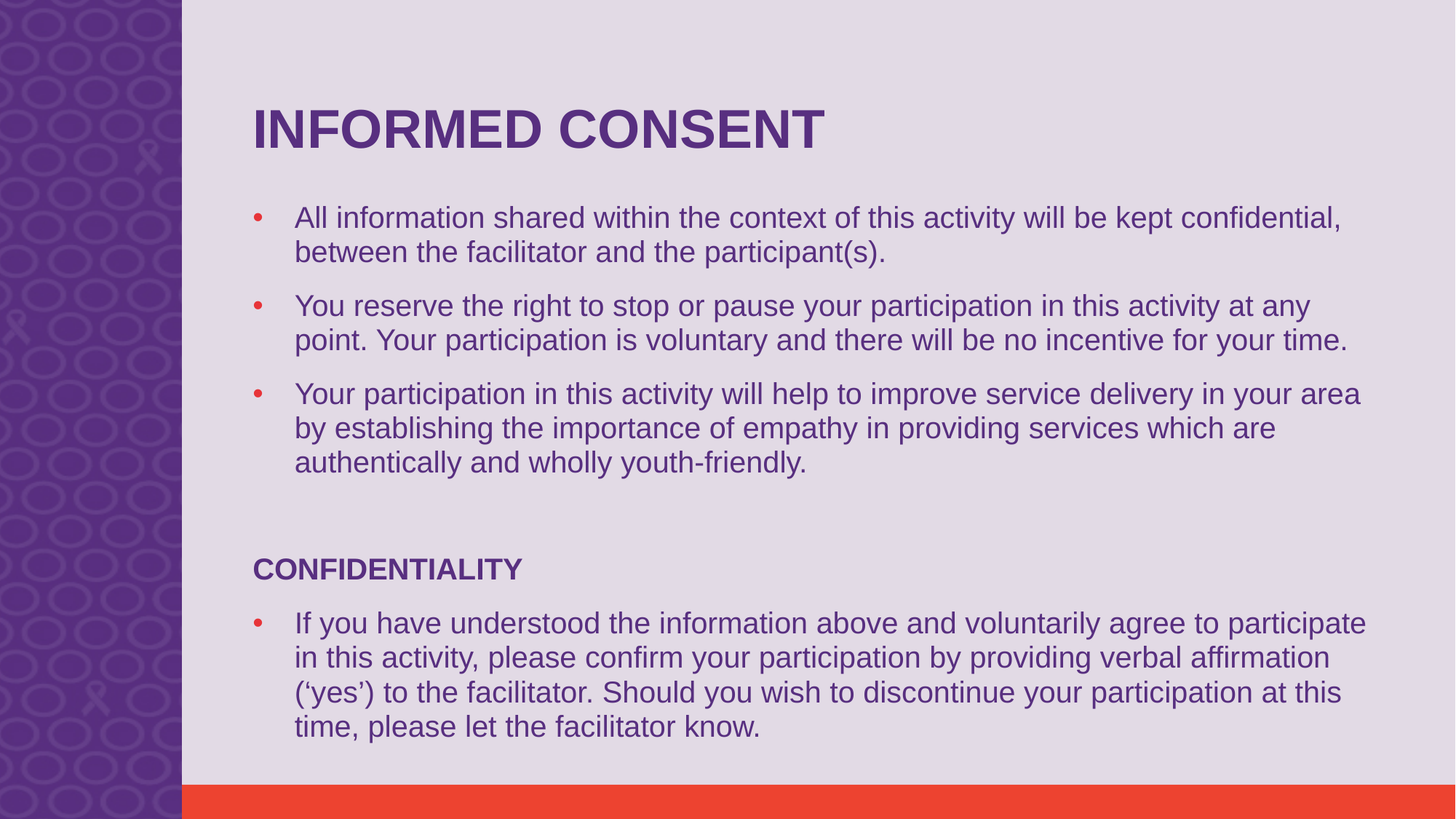

# INFORMED CONSENT
All information shared within the context of this activity will be kept confidential, between the facilitator and the participant(s).
You reserve the right to stop or pause your participation in this activity at any point. Your participation is voluntary and there will be no incentive for your time.
Your participation in this activity will help to improve service delivery in your area by establishing the importance of empathy in providing services which are authentically and wholly youth-friendly.

CONFIDENTIALITY
If you have understood the information above and voluntarily agree to participate in this activity, please confirm your participation by providing verbal affirmation (‘yes’) to the facilitator. Should you wish to discontinue your participation at this time, please let the facilitator know.